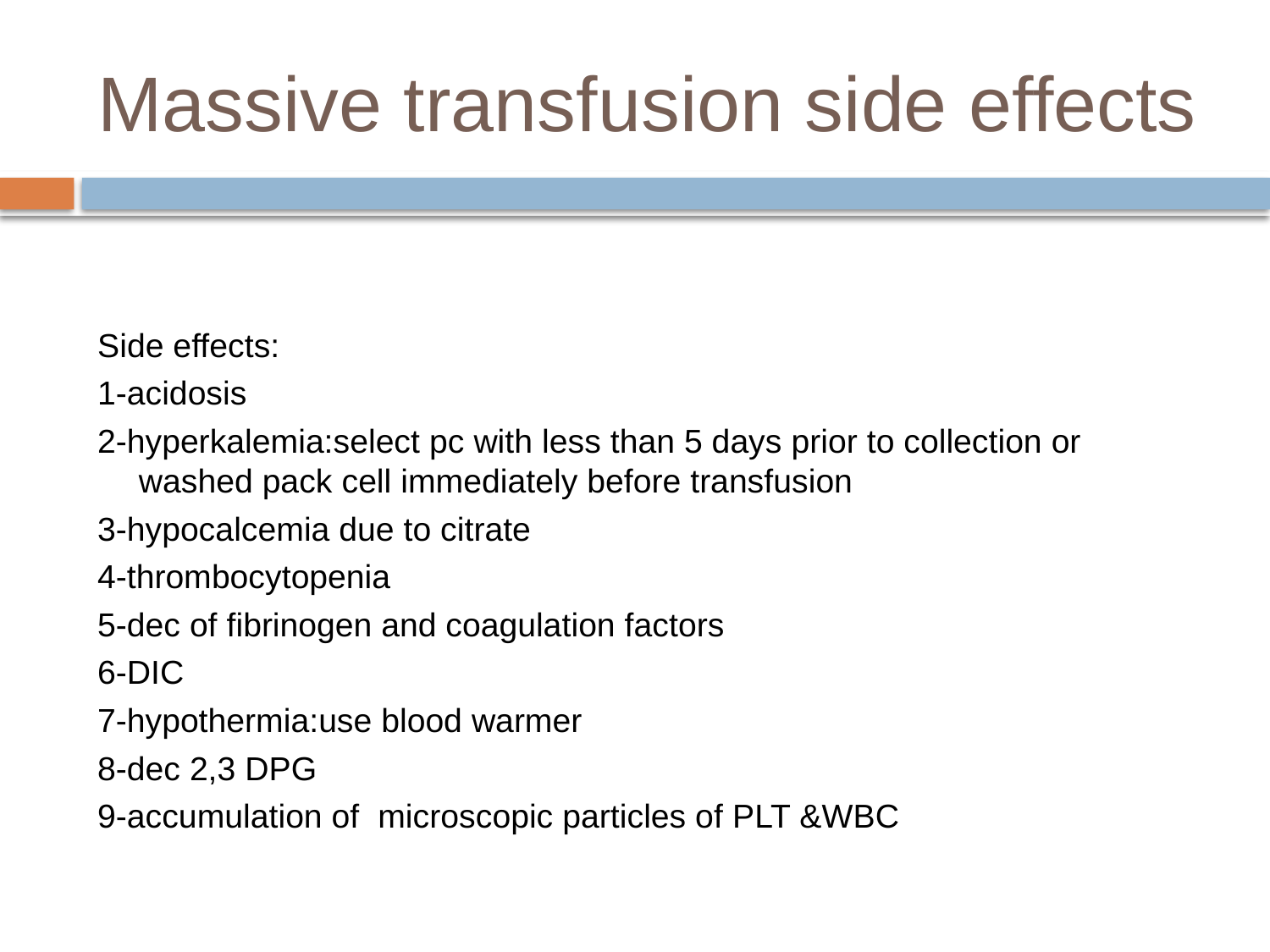

# Massive transfusion side effects

Side effects:
1-acidosis
2-hyperkalemia:select pc with less than 5 days prior to collection or washed pack cell immediately before transfusion
3-hypocalcemia due to citrate
4-thrombocytopenia
5-dec of fibrinogen and coagulation factors
6-DIC
7-hypothermia:use blood warmer
8-dec 2,3 DPG
9-accumulation of  microscopic particles of PLT &WBC